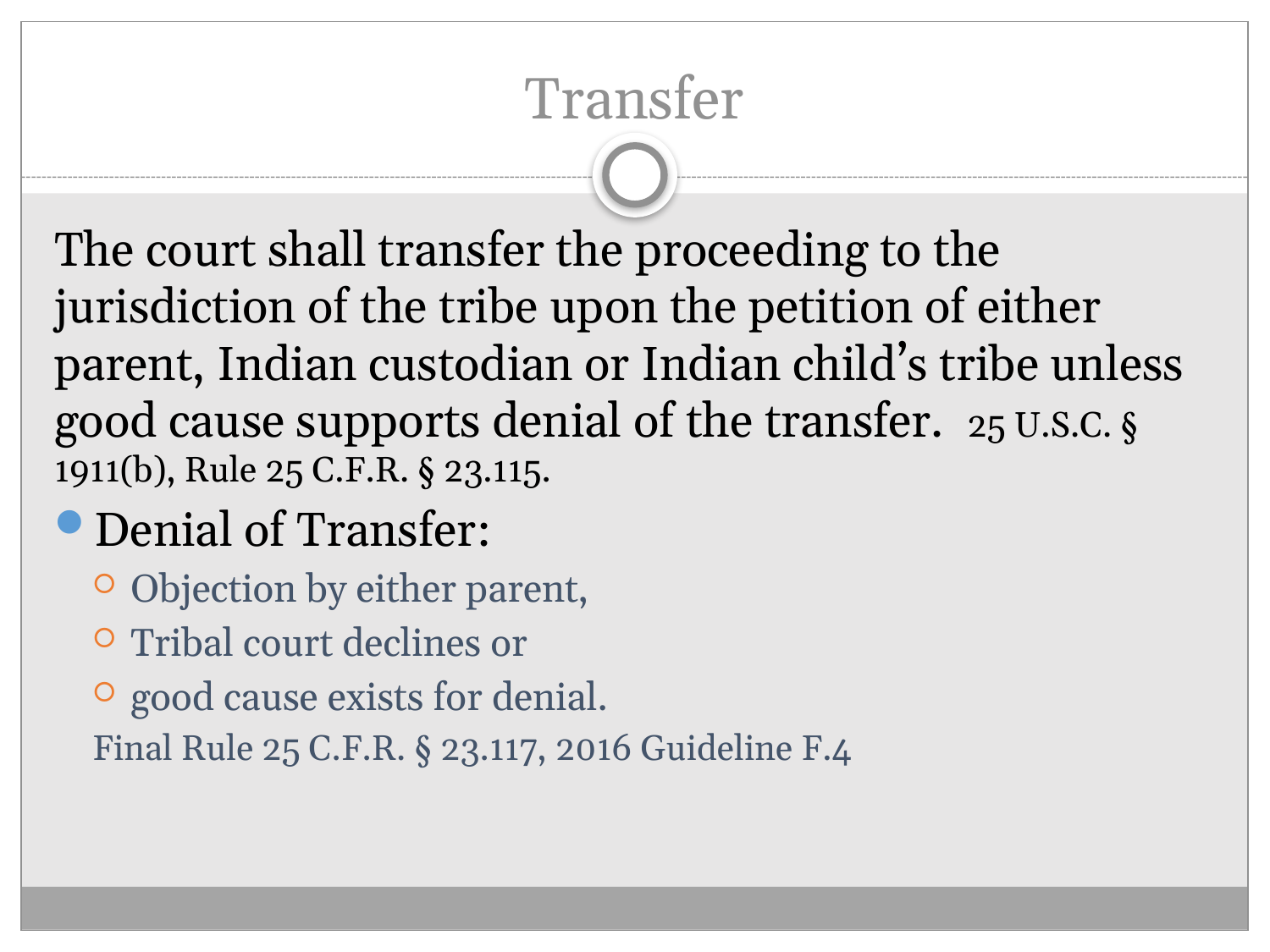

# Transfer
The court shall transfer the proceeding to the jurisdiction of the tribe upon the petition of either parent, Indian custodian or Indian child’s tribe unless good cause supports denial of the transfer.  25 U.S.C. § 1911(b), Rule 25 C.F.R. § 23.115.
Denial of Transfer:
Objection by either parent,
Tribal court declines or
good cause exists for denial.
Final Rule 25 C.F.R. § 23.117, 2016 Guideline F.4